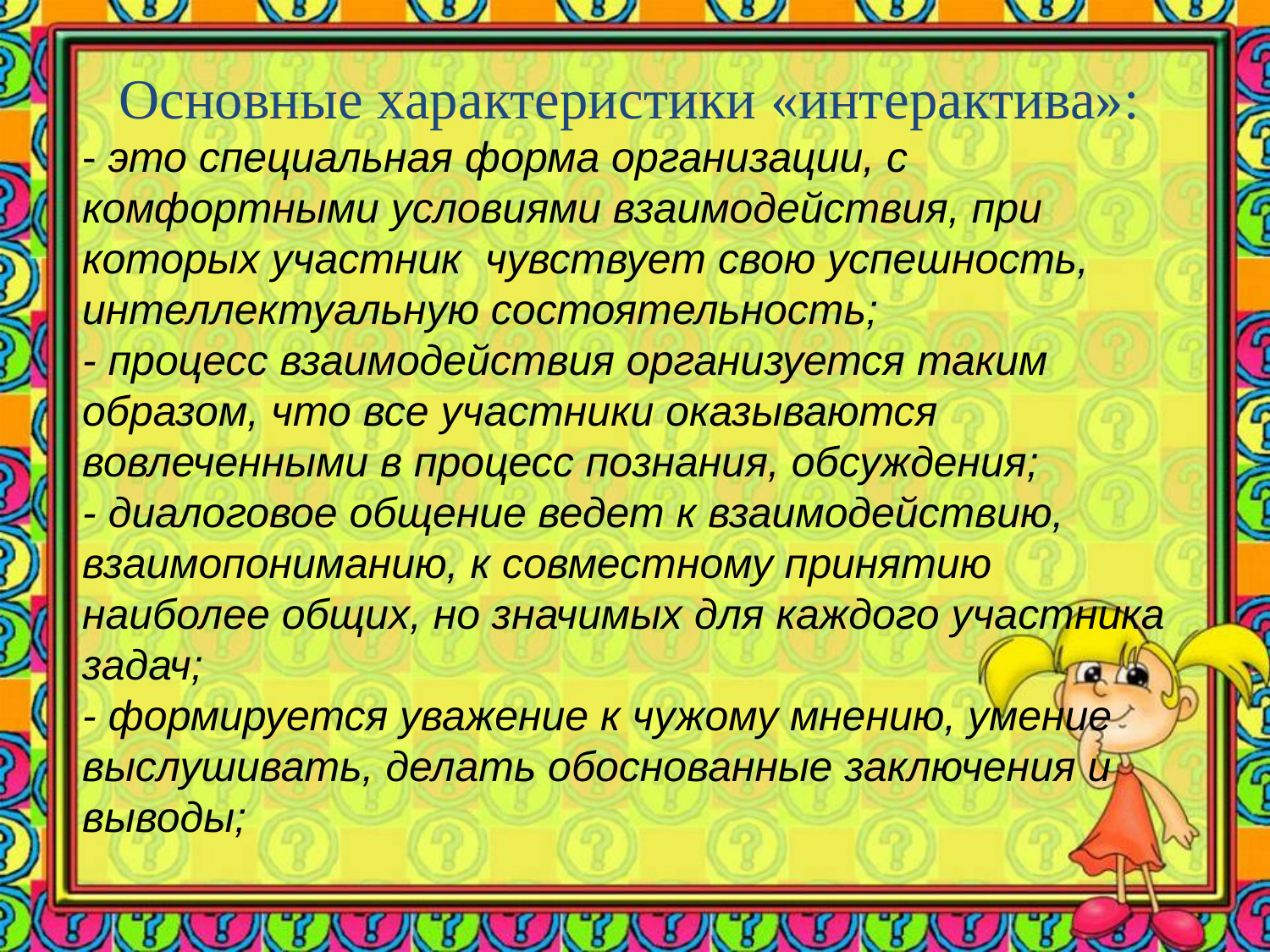

Основные характеристики «интерактива»:
- это специальная форма организации, с комфортными условиями взаимодействия, при которых участник  чувствует свою успешность, интеллектуальную состоятельность;
- процесс взаимодействия организуется таким образом, что все участники оказываются вовлеченными в процесс познания, обсуждения;
- диалоговое общение ведет к взаимодействию, взаимопониманию, к совместному принятию наиболее общих, но значимых для каждого участника задач;
- формируется уважение к чужому мнению, умение выслушивать, делать обоснованные заключения и выводы;